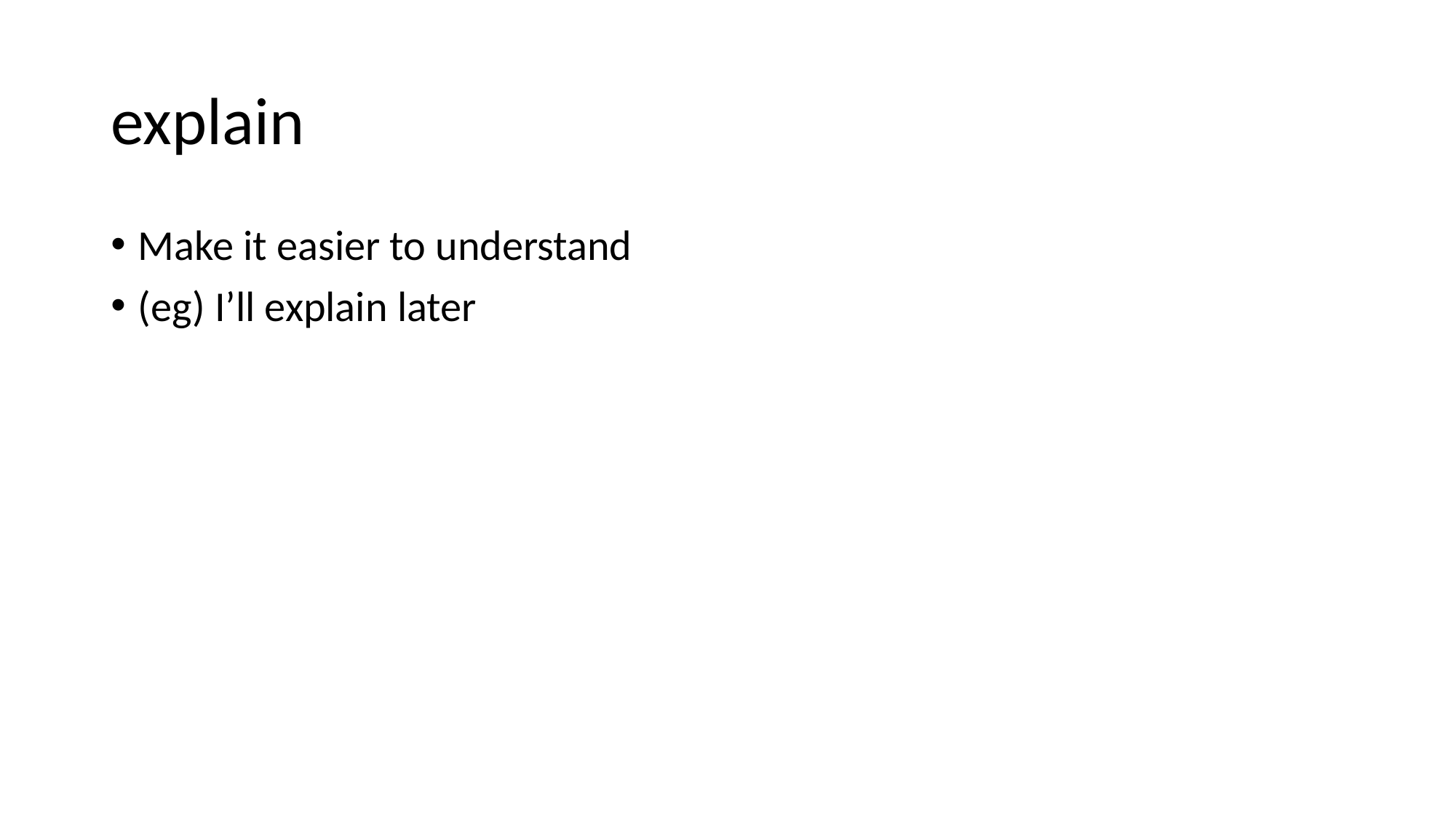

# explain
Make it easier to understand
(eg) I’ll explain later